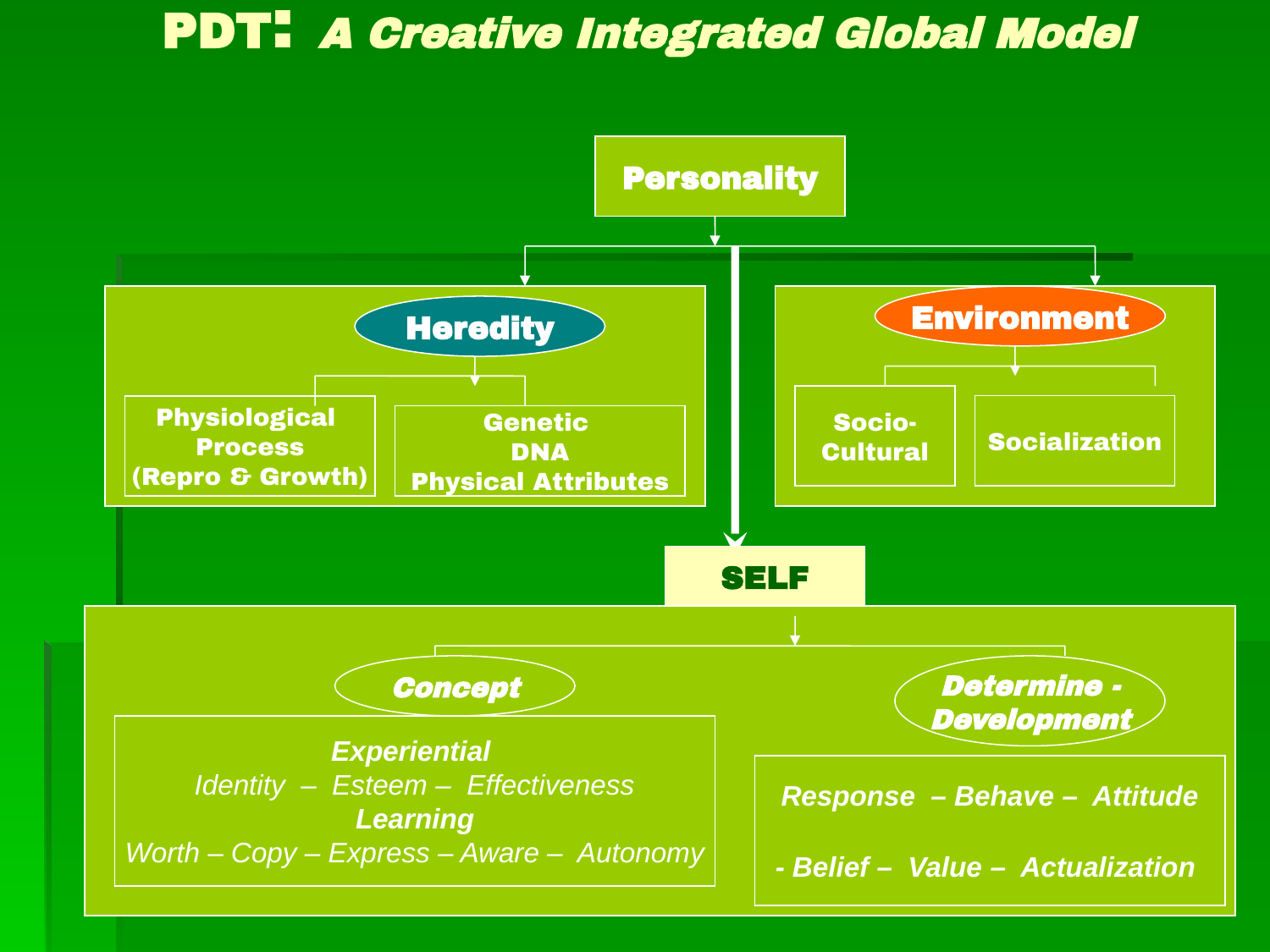

# PDT: A Creative Integrated Global Model
Personality

Environment
Heredity

Socio-
Cultural
Socialization
Physiological
Process
(Repro & Growth)
Genetic
DNA
Physical Attributes
SELF

Concept
Determine -
Development
Experiential
Identity  –  Esteem –  Effectiveness
Learning
Worth – Copy – Express – Aware –  Autonomy
Response  – Behave –  Attitude

- Belief –  Value –  Actualization
CHS487
Johali 2 DHES 2014
40